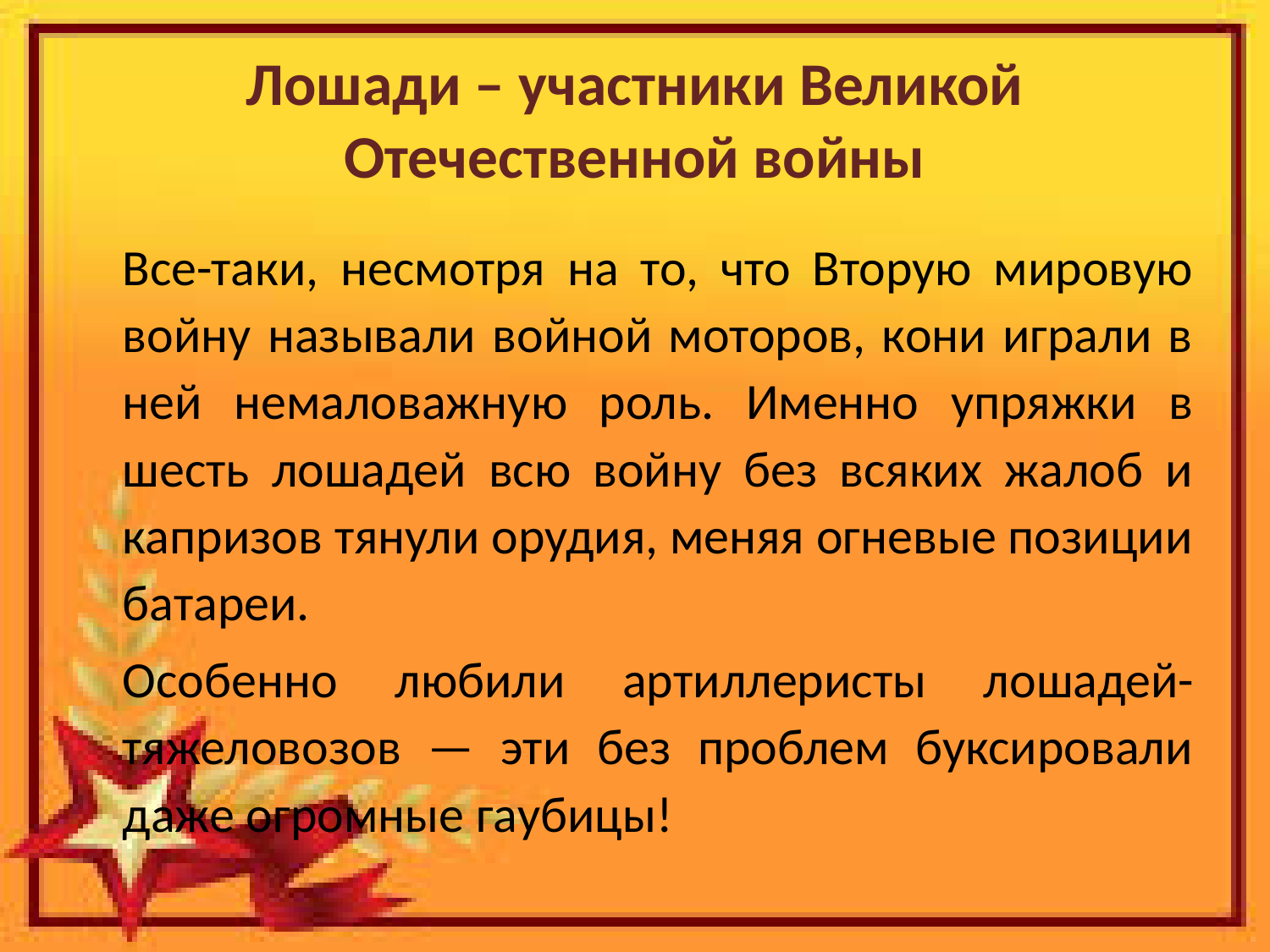

# Лошади – участники Великой Отечественной войны
	Все-таки, несмотря на то, что Вторую мировую войну называли войной моторов, кони играли в ней немаловажную роль. Именно упряжки в шесть лошадей всю войну без всяких жалоб и капризов тянули орудия, меняя огневые позиции батареи.
	Особенно любили артиллеристы лошадей-тяжеловозов — эти без проблем буксировали даже огромные гаубицы!